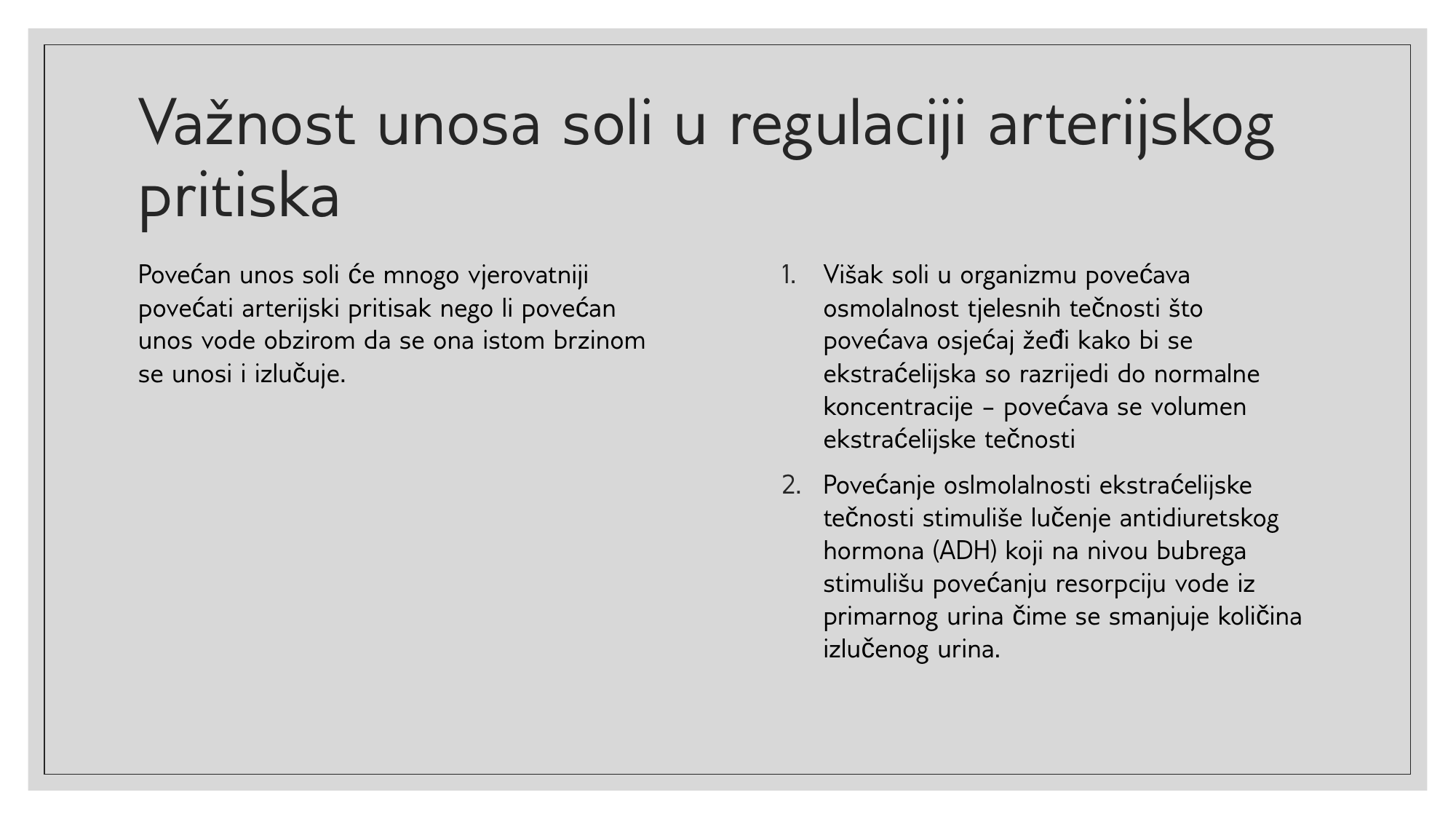

# Važnost unosa soli u regulaciji arterijskog pritiska
Povećan unos soli će mnogo vjerovatniji povećati arterijski pritisak nego li povećan unos vode obzirom da se ona istom brzinom se unosi i izlučuje.
Višak soli u organizmu povećava osmolalnost tjelesnih tečnosti što povećava osjećaj žeđi kako bi se ekstraćelijska so razrijedi do normalne koncentracije – povećava se volumen ekstraćelijske tečnosti
Povećanje oslmolalnosti ekstraćelijske tečnosti stimuliše lučenje antidiuretskog hormona (ADH) koji na nivou bubrega stimulišu povećanju resorpciju vode iz primarnog urina čime se smanjuje količina izlučenog urina.